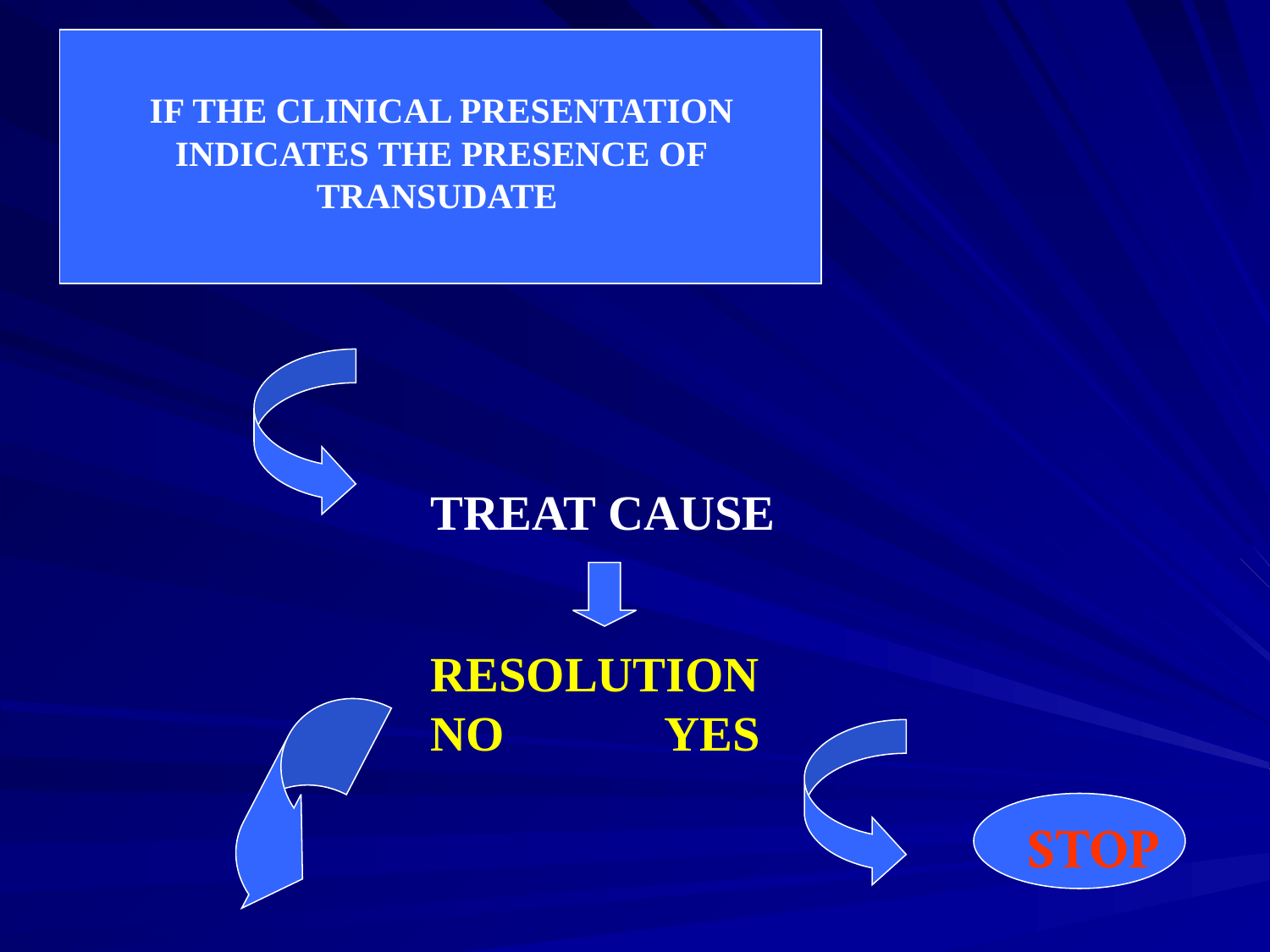

IF THE CLINICAL PRESENTATION INDICATES THE PRESENCE OF TRANSUDATE

TREAT CAUSE

RESOLUTION
NO             YES

STOP